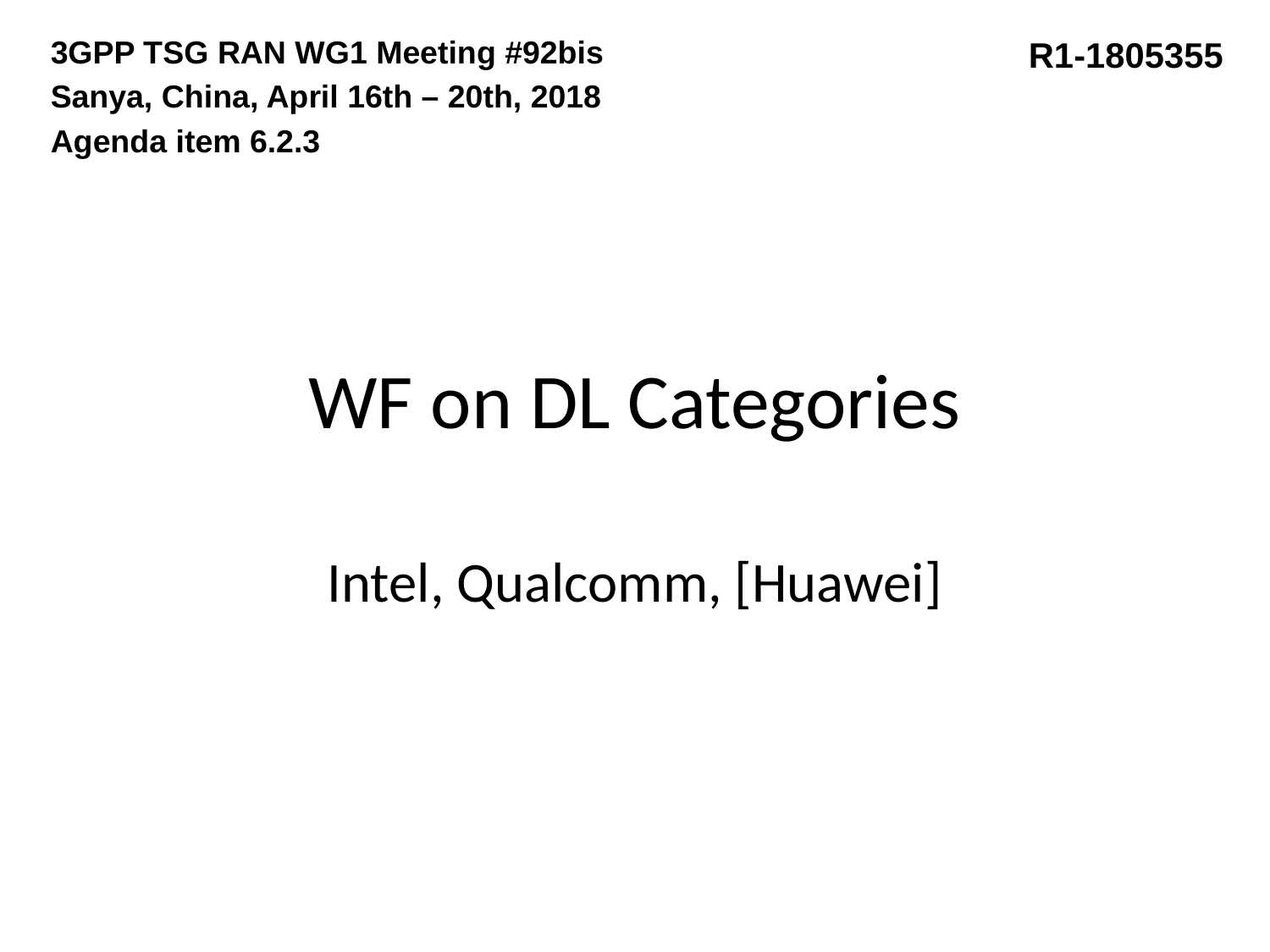

3GPP TSG RAN WG1 Meeting #92bis
Sanya, China, April 16th – 20th, 2018
Agenda item 6.2.3
R1-1805355
# WF on DL Categories
Intel, Qualcomm, [Huawei]